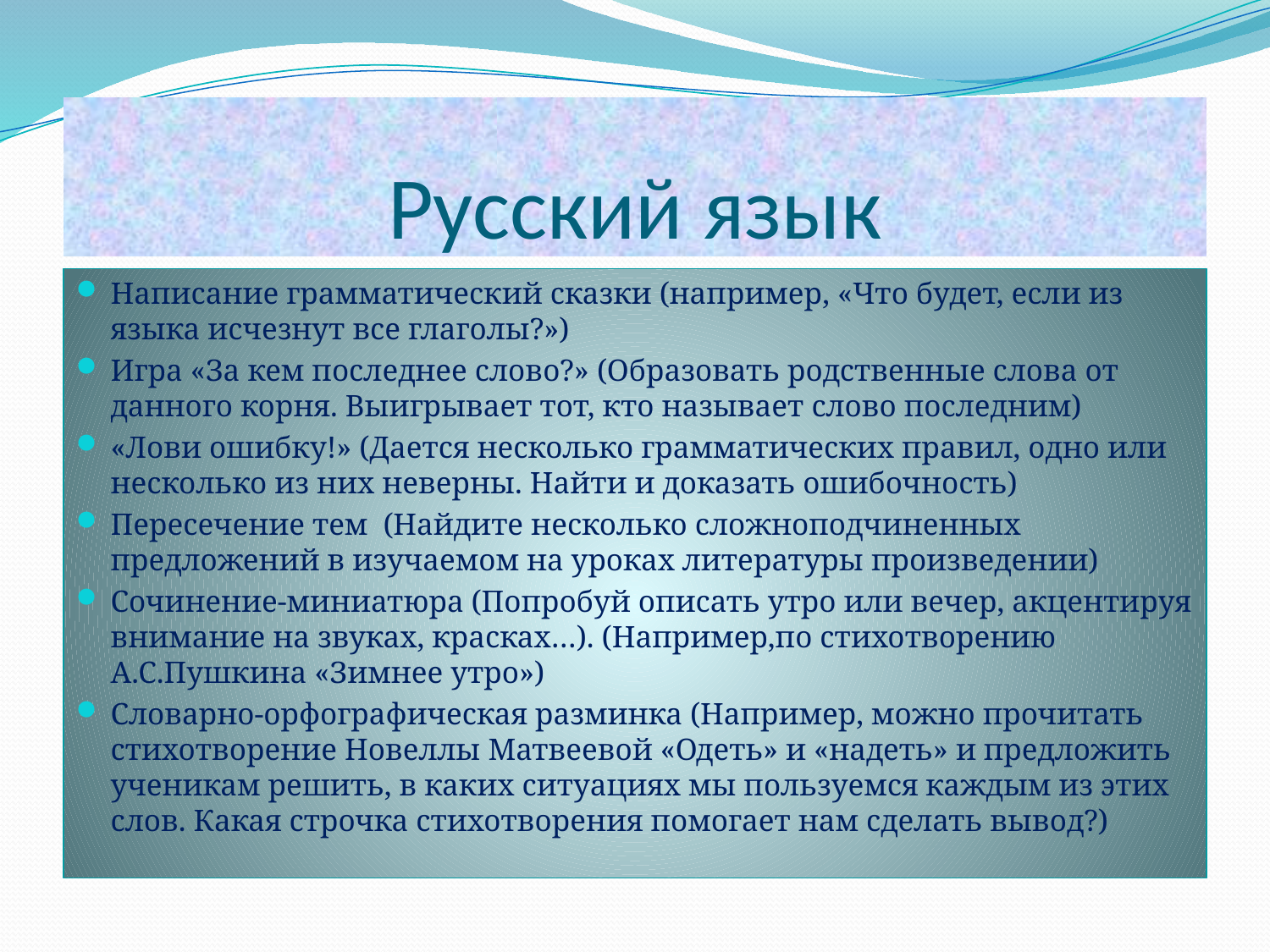

# Русский язык
Написание грамматический сказки (например, «Что будет, если из языка исчезнут все глаголы?»)
Игра «За кем последнее слово?» (Образовать родственные слова от данного корня. Выигрывает тот, кто называет слово последним)
«Лови ошибку!» (Дается несколько грамматических правил, одно или несколько из них неверны. Найти и доказать ошибочность)
Пересечение тем  (Найдите несколько сложноподчиненных предложений в изучаемом на уроках литературы произведении)
Сочинение-миниатюра (Попробуй описать утро или вечер, акцентируя внимание на звуках, красках…). (Например,по стихотворению А.С.Пушкина «Зимнее утро»)
Словарно-орфографическая разминка (Например, можно прочитать стихотворение Новеллы Матвеевой «Одеть» и «надеть» и предложить ученикам решить, в каких ситуациях мы пользуемся каждым из этих слов. Какая строчка стихотворения помогает нам сделать вывод?)